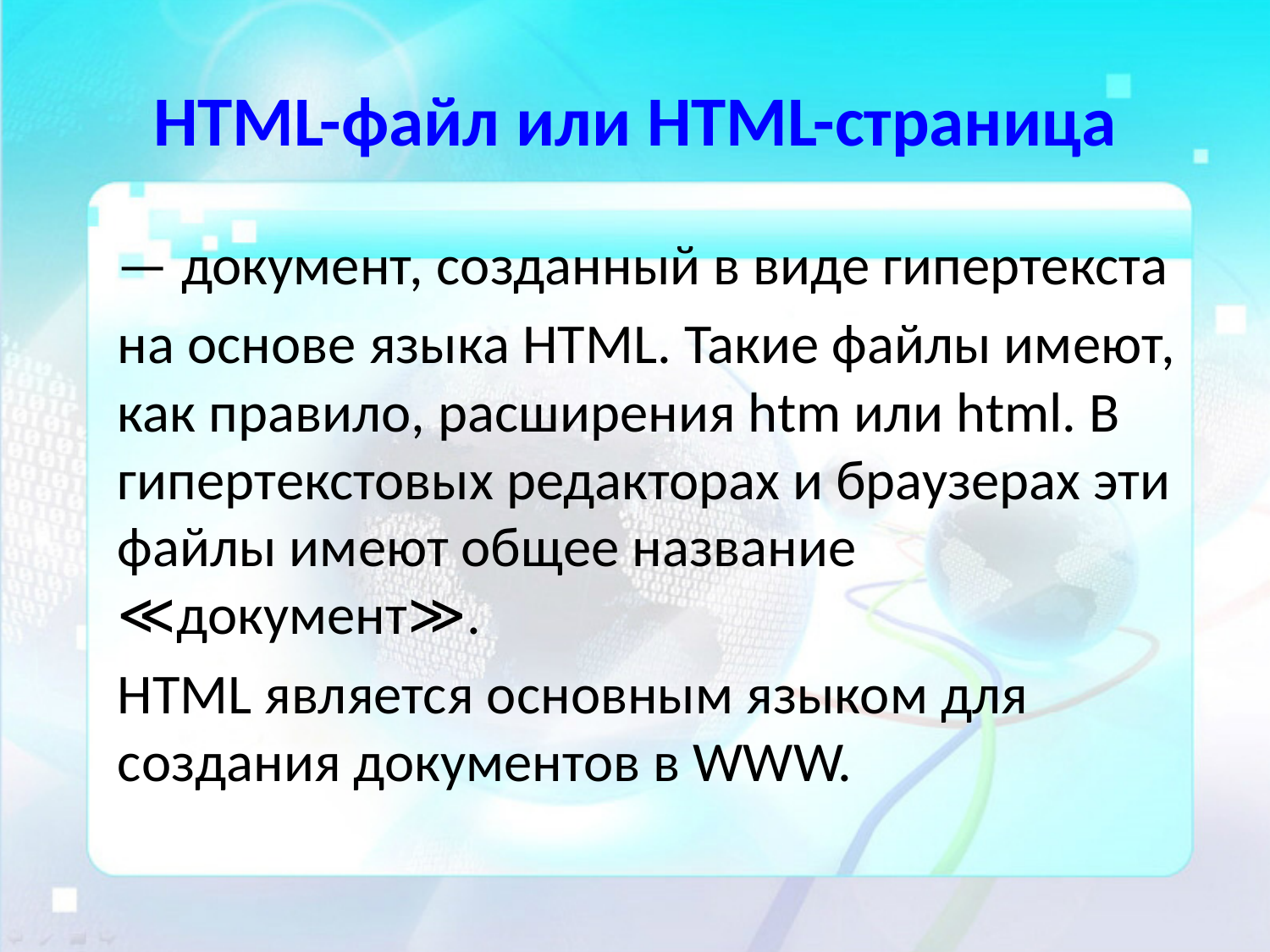

# HTML-файл или HTML-страница
— документ, созданный в виде гипертекста
на основе языка HTML. Такие файлы имеют, как правило, расширения htm или html. В гипертекстовых редакторах и браузерах эти файлы имеют общее название ≪документ≫.
HTML является основным языком для создания документов в WWW.